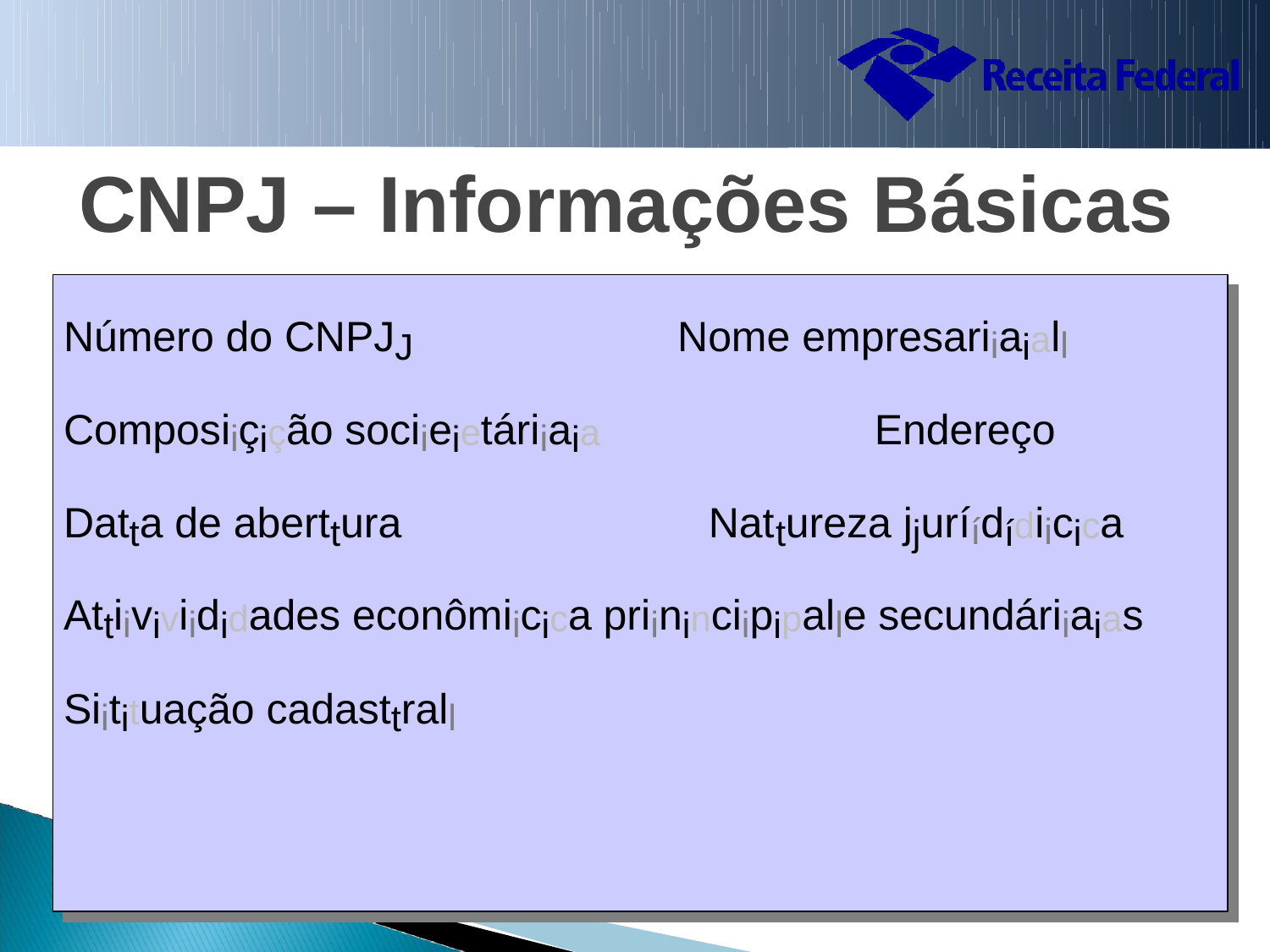

CNPJ
–
Informações
Básicas

NNúúmmeerroo ddoo CNCNPP                           NNoommee eemmpprreessaarr
aa
CoCommppooss çãçãoo ssoocc etetáárr aa
EEnndderereeçoço DDaa aa ddee aabberer uurraa                          NNaa
uurrezezaa uurr dd ccaa AA vv ddaaddeess eecoconnôômm ccaa pprr ncnc ppaa ee
ssececuunnddáárr aass
SS  uauaçãçãoo ccaaddaass rraa

Número do CNPJJ                          Nome empresariiaiall
Composiiçição sociieietáriiaia                           Endereço
Datta de aberttura                          Nattureza jjuríídídiicica
Attiiviviididades econômiicica priininciipipalle secundáriiaias
Siitituação cadasttrall